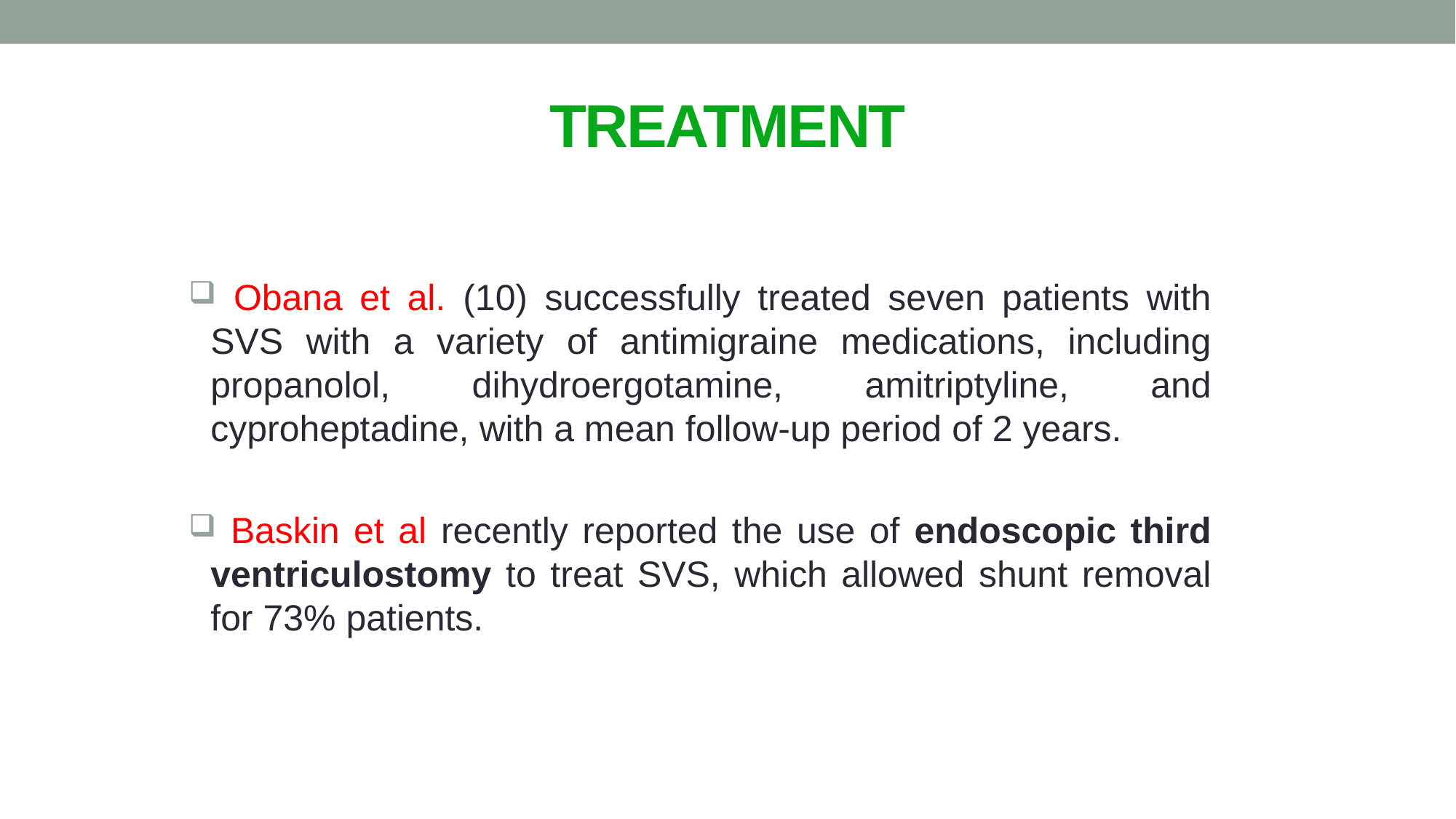

# TREATMENT

 Obana et al. (10) successfully treated seven patients with SVS with a variety of antimigraine medications, including propanolol, dihydroergotamine, amitriptyline, and cyproheptadine, with a mean follow-up period of 2 years.

 Baskin et al recently reported the use of endoscopic third ventriculostomy to treat SVS, which allowed shunt removal for 73% patients.